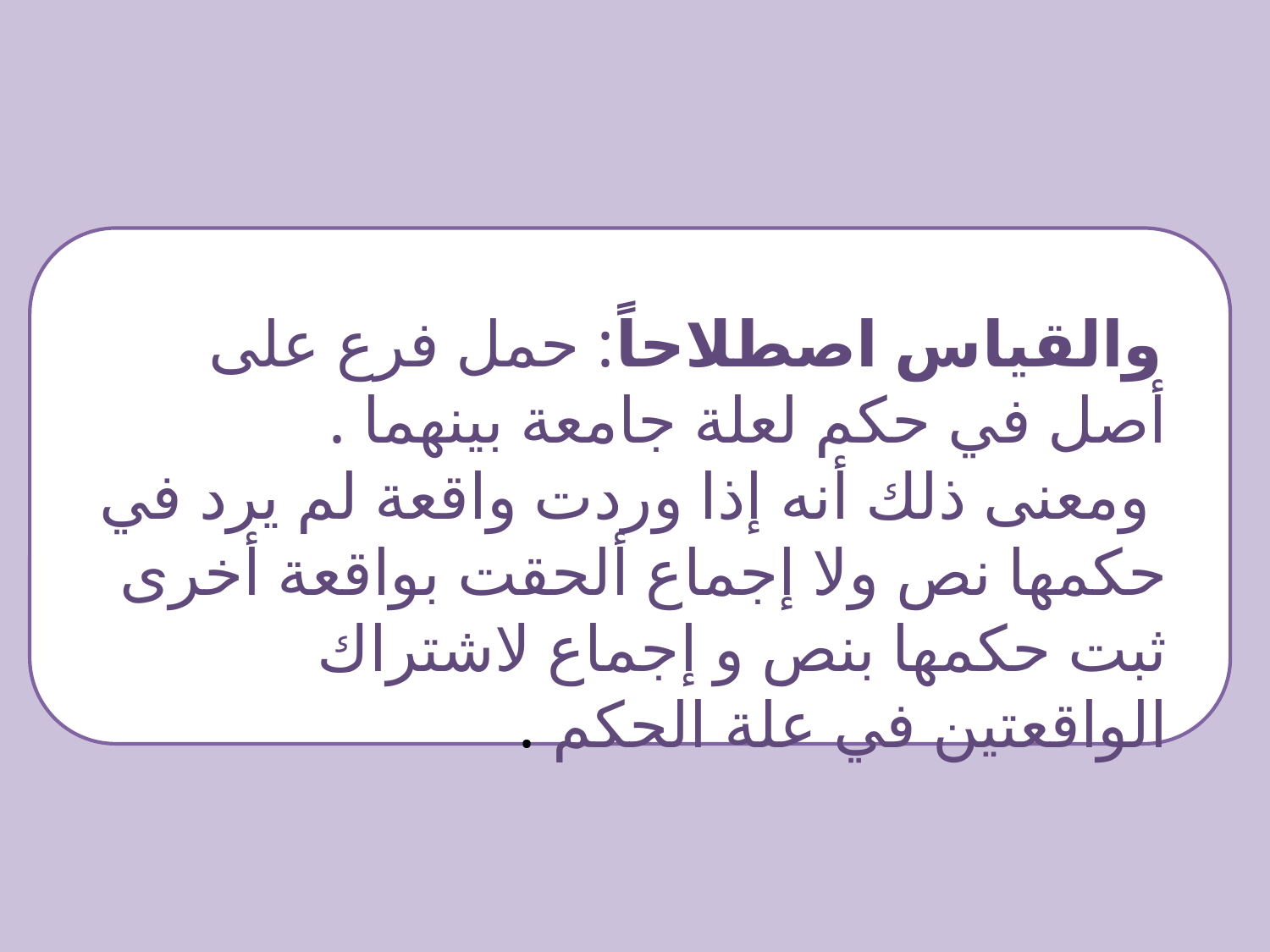

والقياس اصطلاحاً: حمل فرع على أصل في حكم لعلة جامعة بينهما .
 ومعنى ذلك أنه إذا وردت واقعة لم يرد في حكمها نص ولا إجماع ألحقت بواقعة أخرى ثبت حكمها بنص و إجماع لاشتراك الواقعتين في علة الحكم .